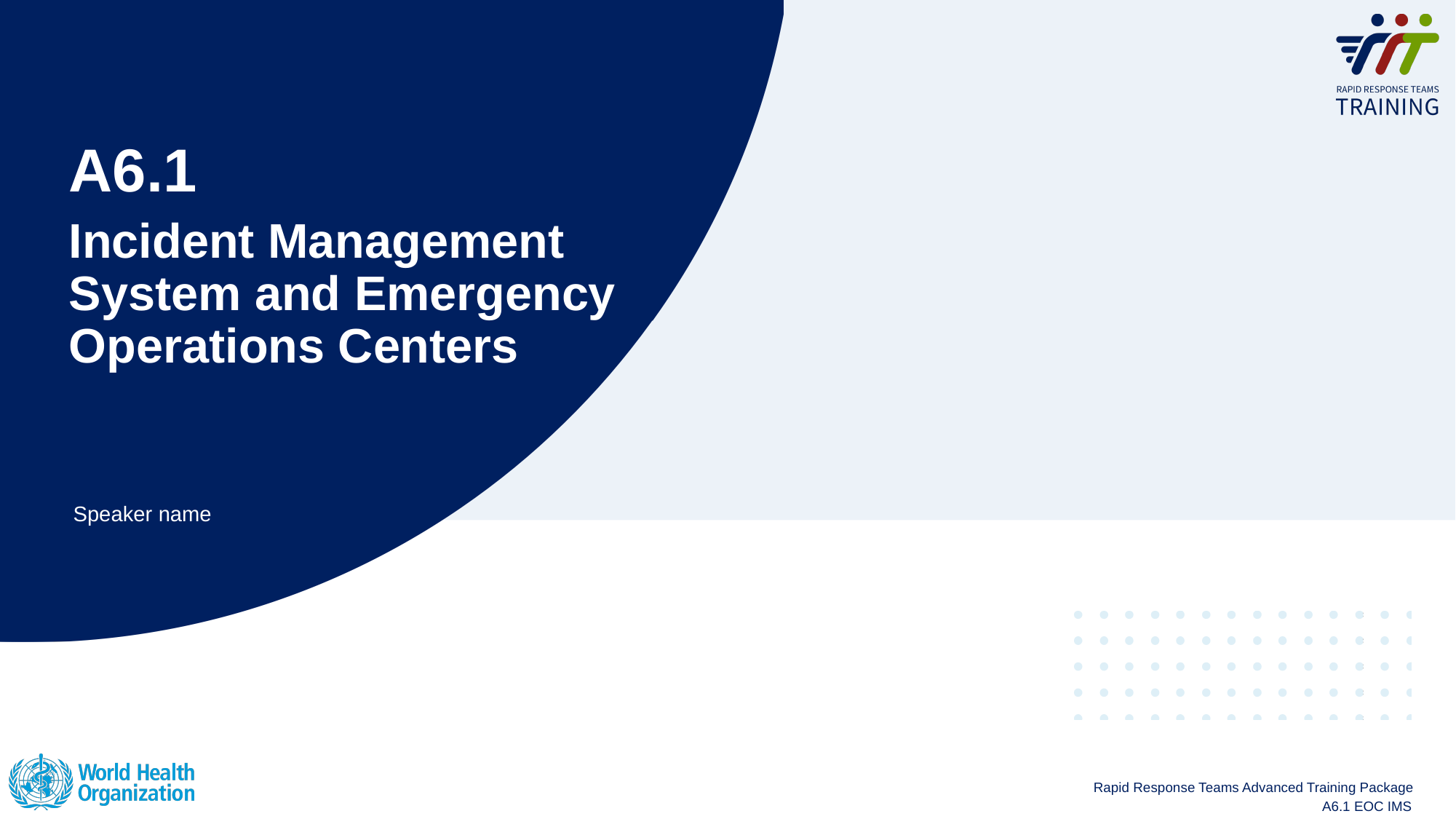

A6.1
# Incident Management System and Emergency Operations Centers
Speaker name
1